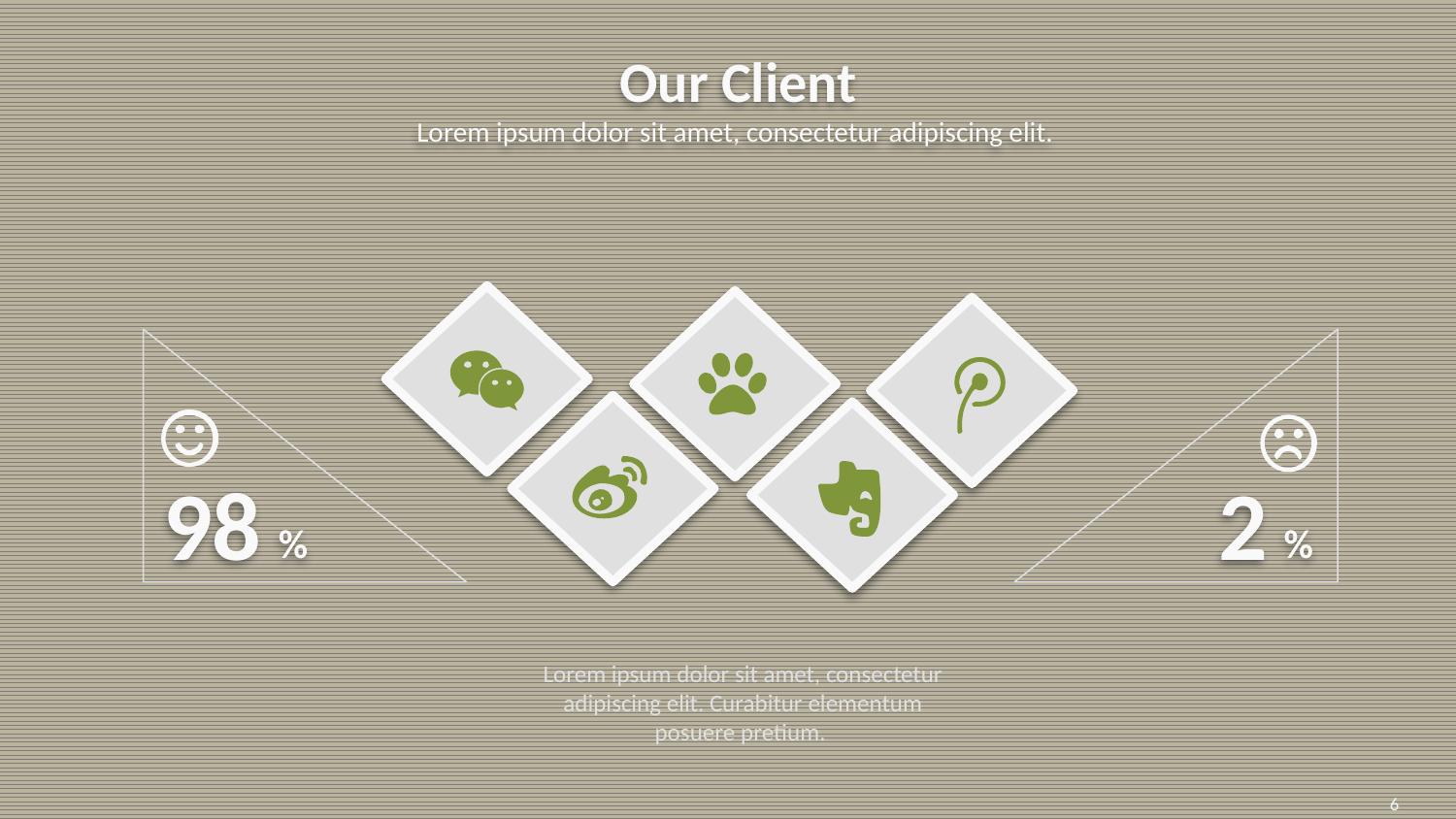

Our Client
Lorem ipsum dolor sit amet, consectetur adipiscing elit.

98
2

%
%
Lorem ipsum dolor sit amet, consectetur adipiscing elit. Curabitur elementum posuere pretium.